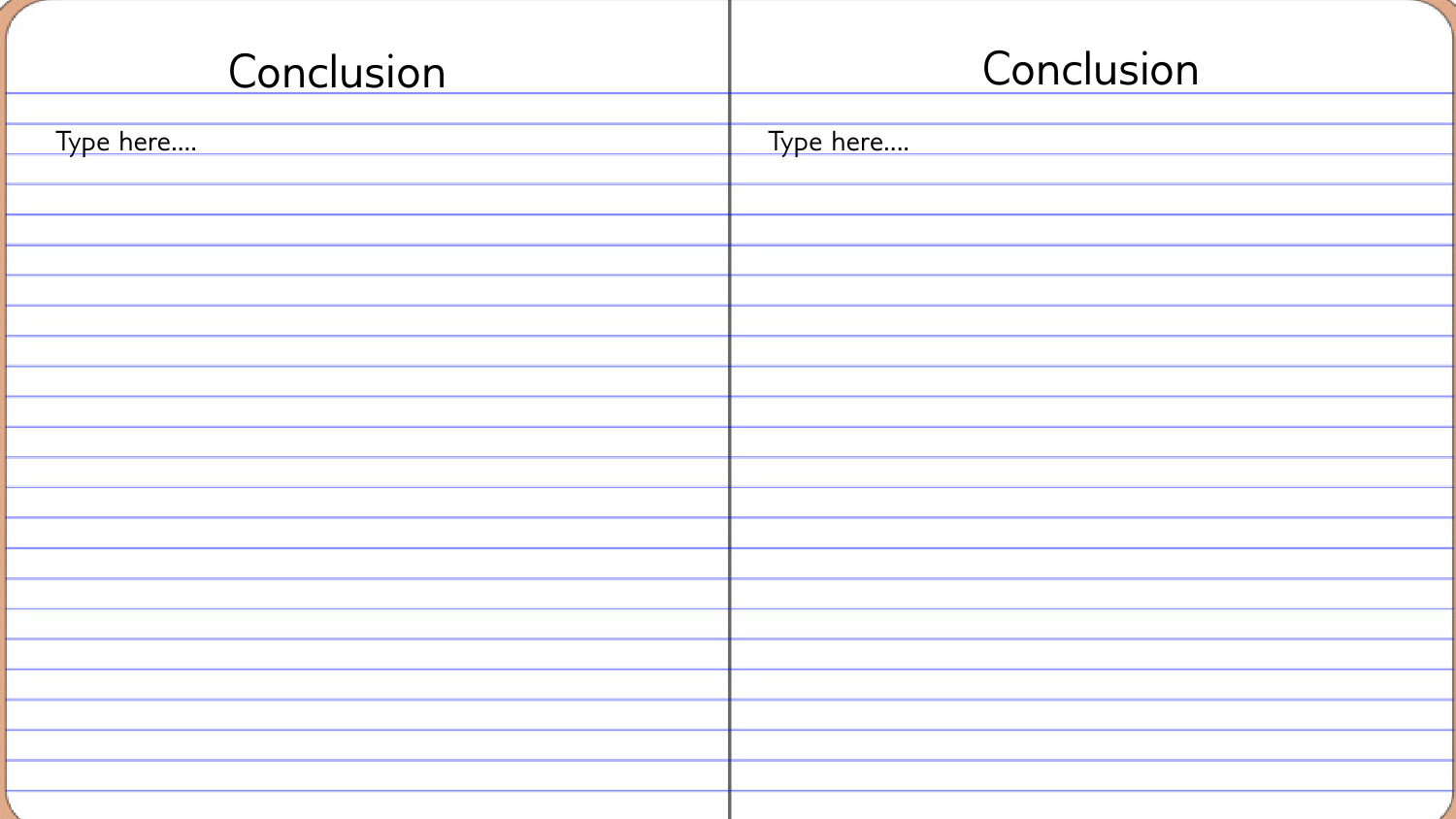

# Conclusion
Conclusion
Type here....
Type here....